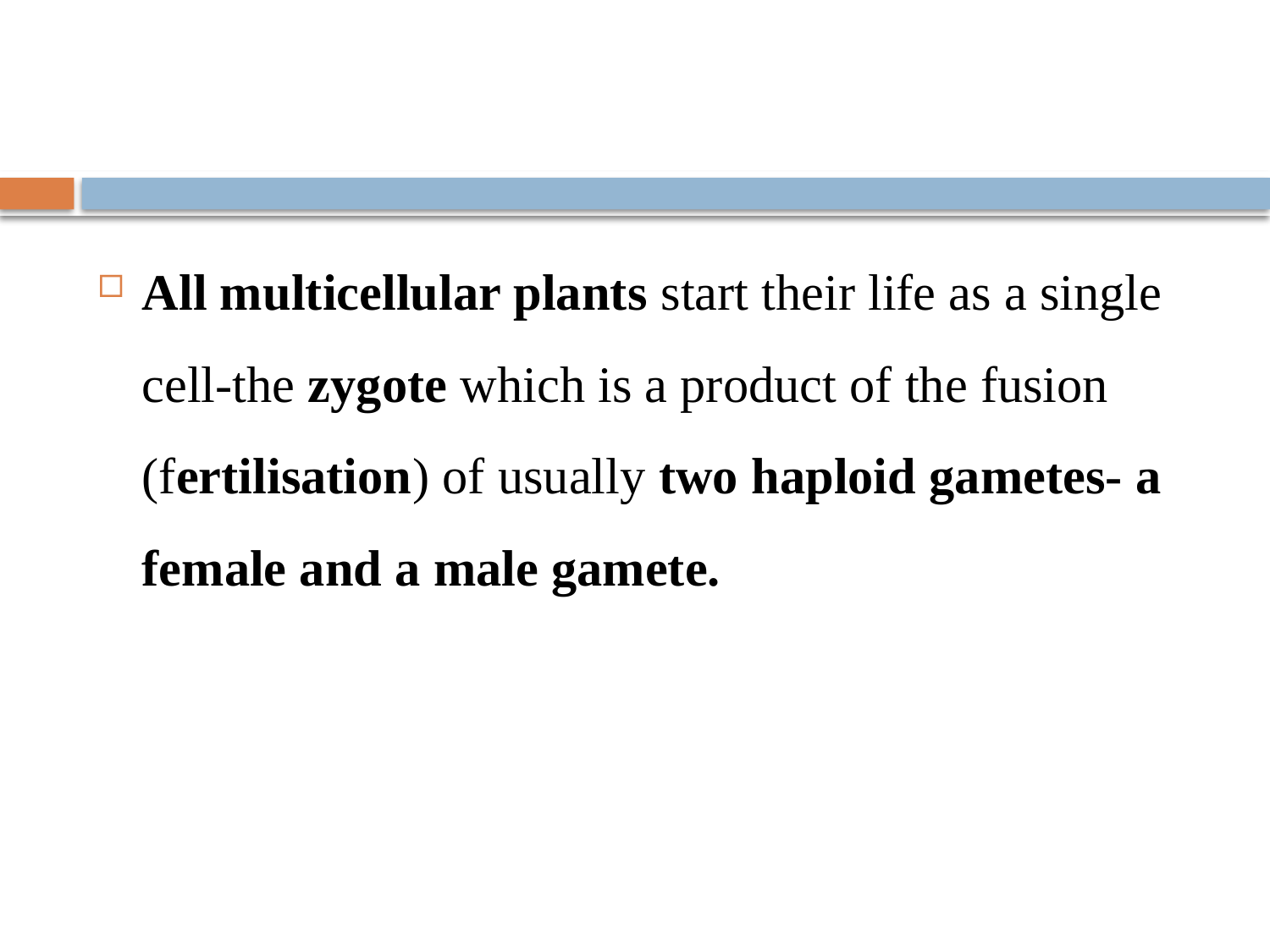

#
All multicellular plants start their life as a single cell-the zygote which is a product of the fusion (fertilisation) of usually two haploid gametes- a female and a male gamete.